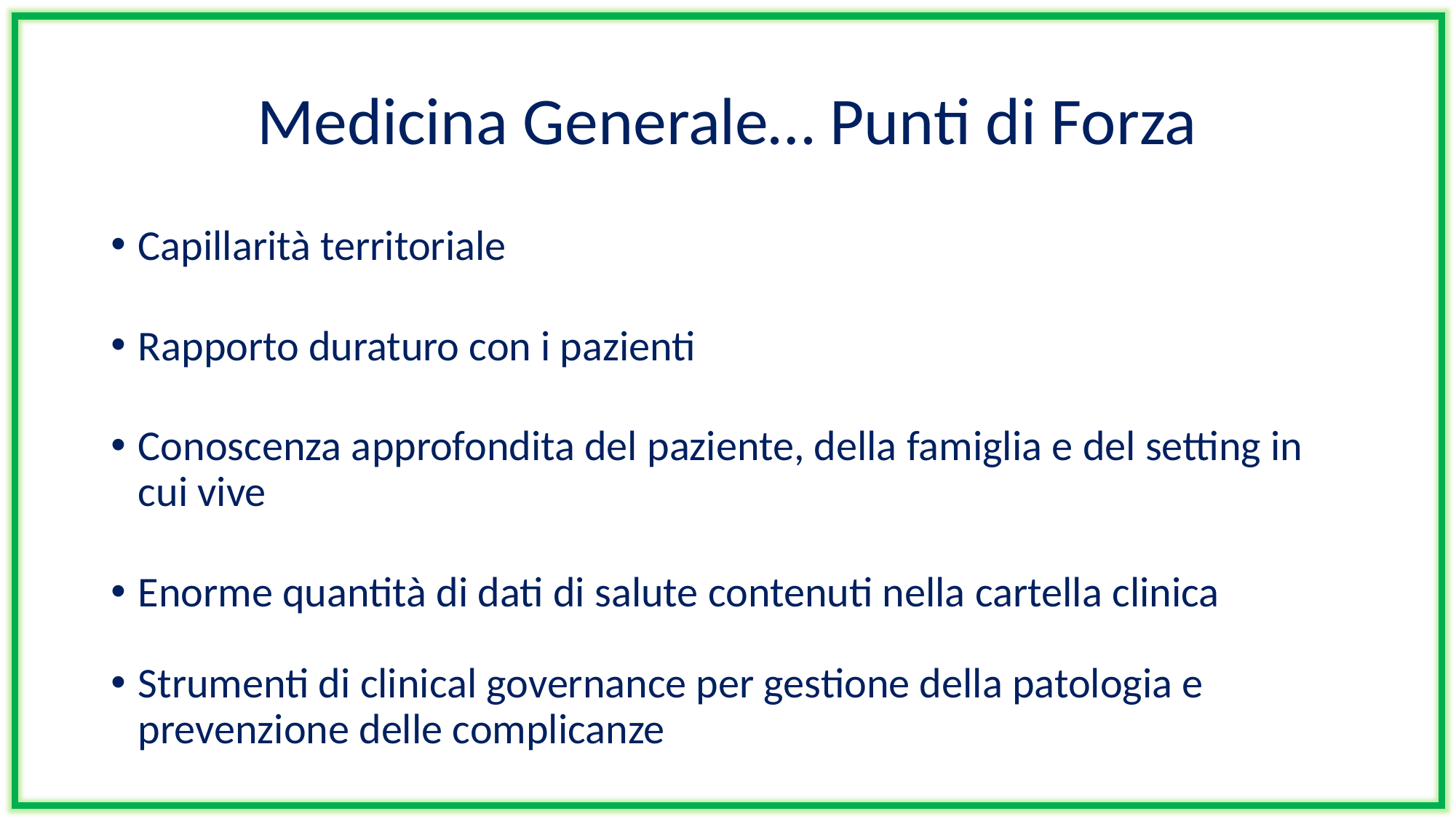

# Medicina Generale… Punti di Forza
Capillarità territoriale
Rapporto duraturo con i pazienti
Conoscenza approfondita del paziente, della famiglia e del setting in cui vive
Enorme quantità di dati di salute contenuti nella cartella clinica
Strumenti di clinical governance per gestione della patologia e prevenzione delle complicanze